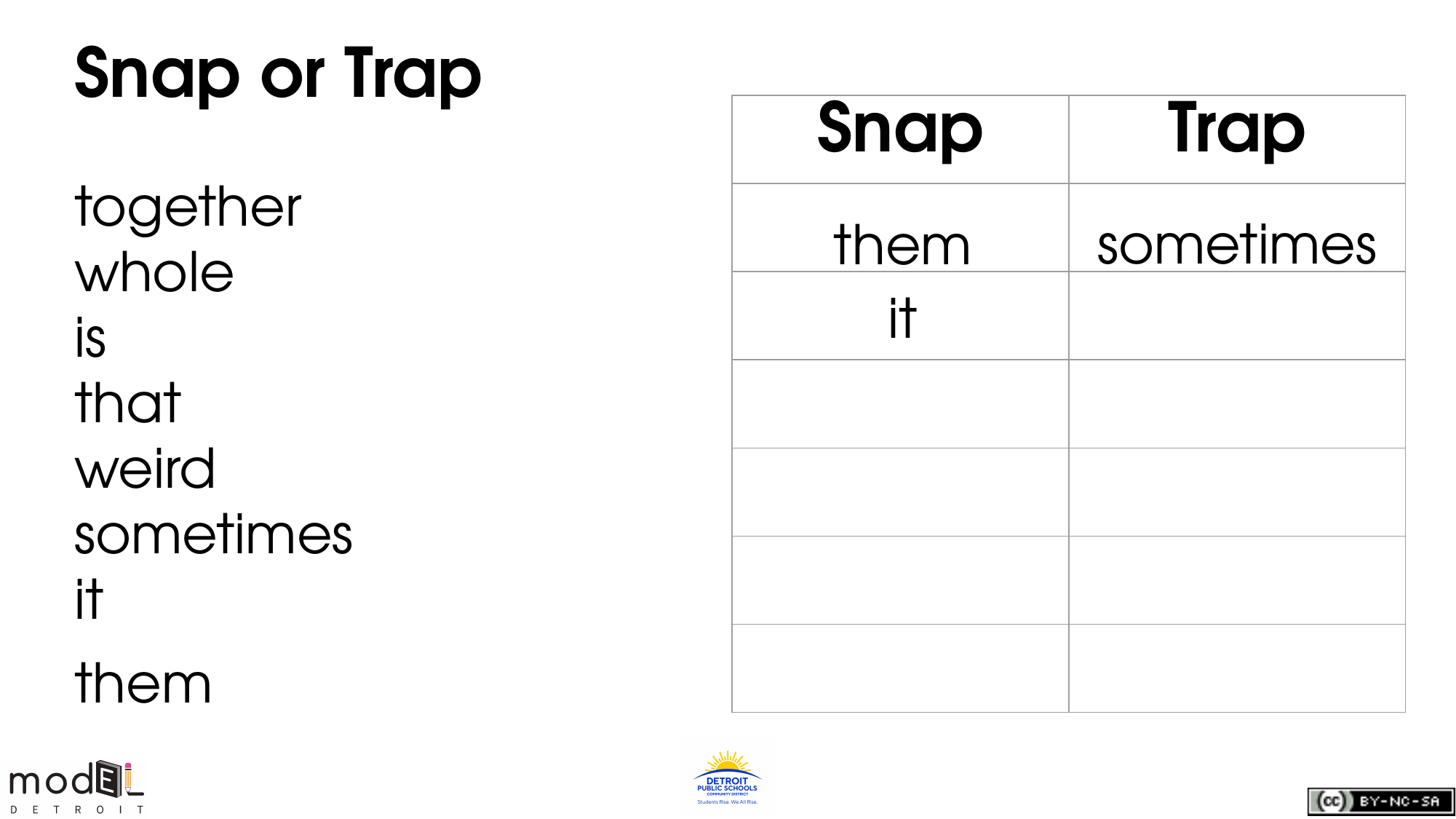

# Snap or Trap
| Snap | Trap |
| --- | --- |
|  |  |
|  |  |
|  |  |
|  |  |
|  |  |
|  |  |
together
whole
is
that
weird
sometimes
it
them

sometimes

them

it